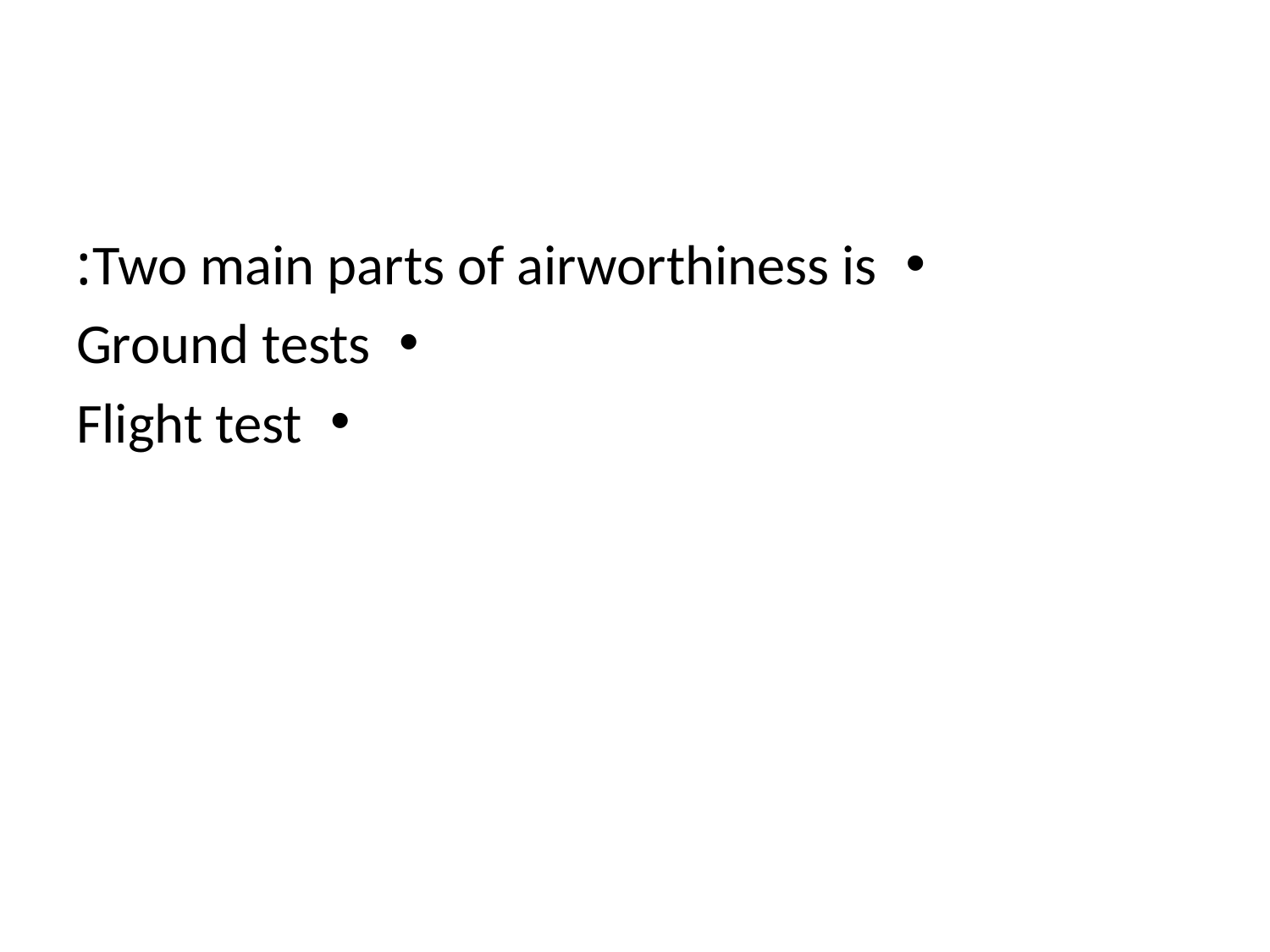

Two main parts of airworthiness is:
Ground tests
Flight test